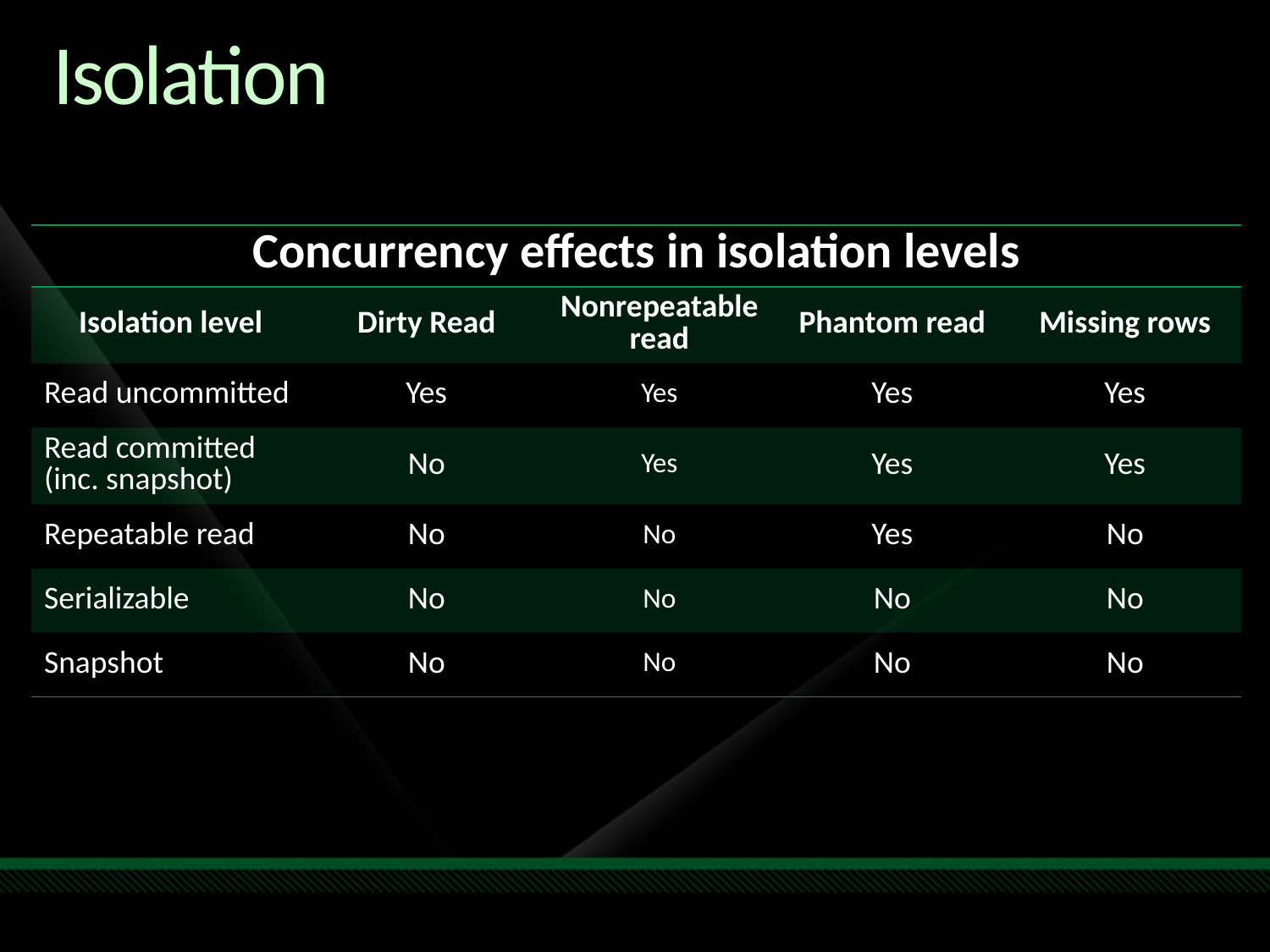

# Isolation
| Concurrency effects in isolation levels |  |  |  |  |
| --- | --- | --- | --- | --- |
| Isolation level | Dirty Read | Nonrepeatable read | Phantom read | Missing rows |
| Read uncommitted | Yes | Yes | Yes | Yes |
| Read committed (inc. snapshot) | No | Yes | Yes | Yes |
| Repeatable read | No | No | Yes | No |
| Serializable | No | No | No | No |
| Snapshot | No | No | No | No |